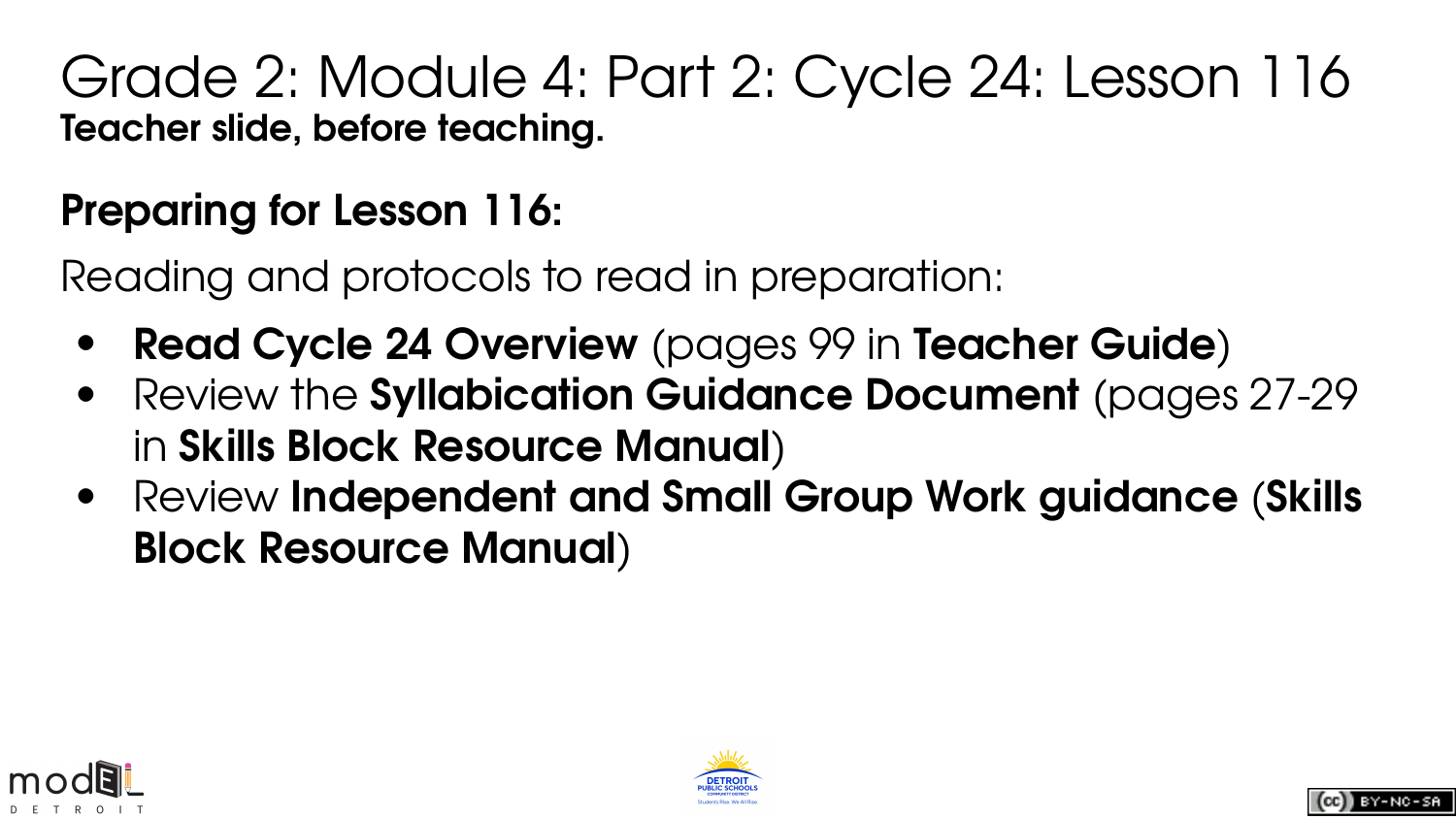

# Grade 2: Module 4: Part 2: Cycle 24: Lesson 116
Teacher slide, before teaching.
Preparing for Lesson 116:
Reading and protocols to read in preparation:
Read Cycle 24 Overview (pages 99 in Teacher Guide)
Review the Syllabication Guidance Document (pages 27-29 in Skills Block Resource Manual)
Review Independent and Small Group Work guidance (Skills Block Resource Manual)